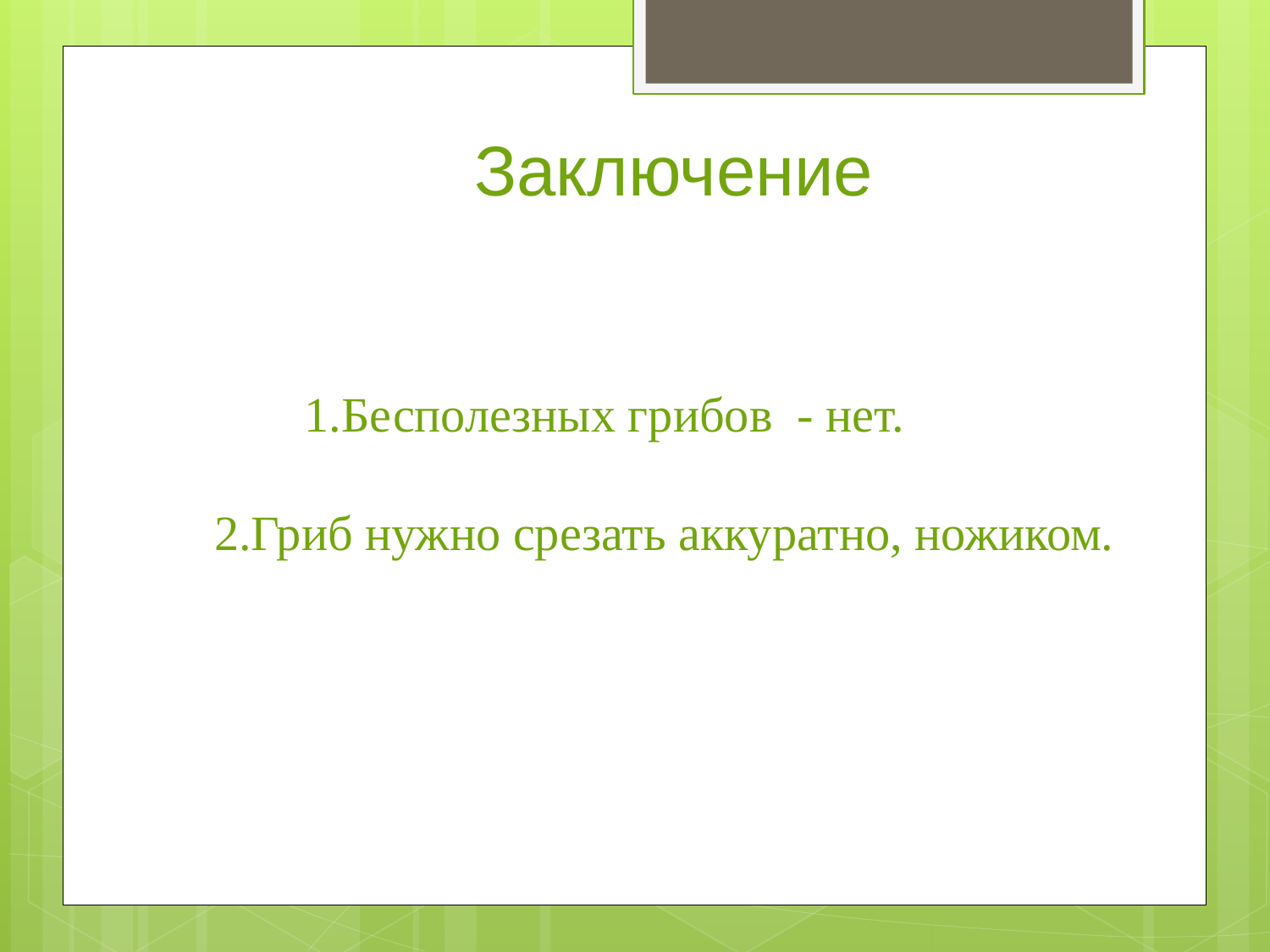

# Заключение
1.Бесполезных грибов  - нет.

   2.Гриб нужно срезать аккуратно, ножиком.